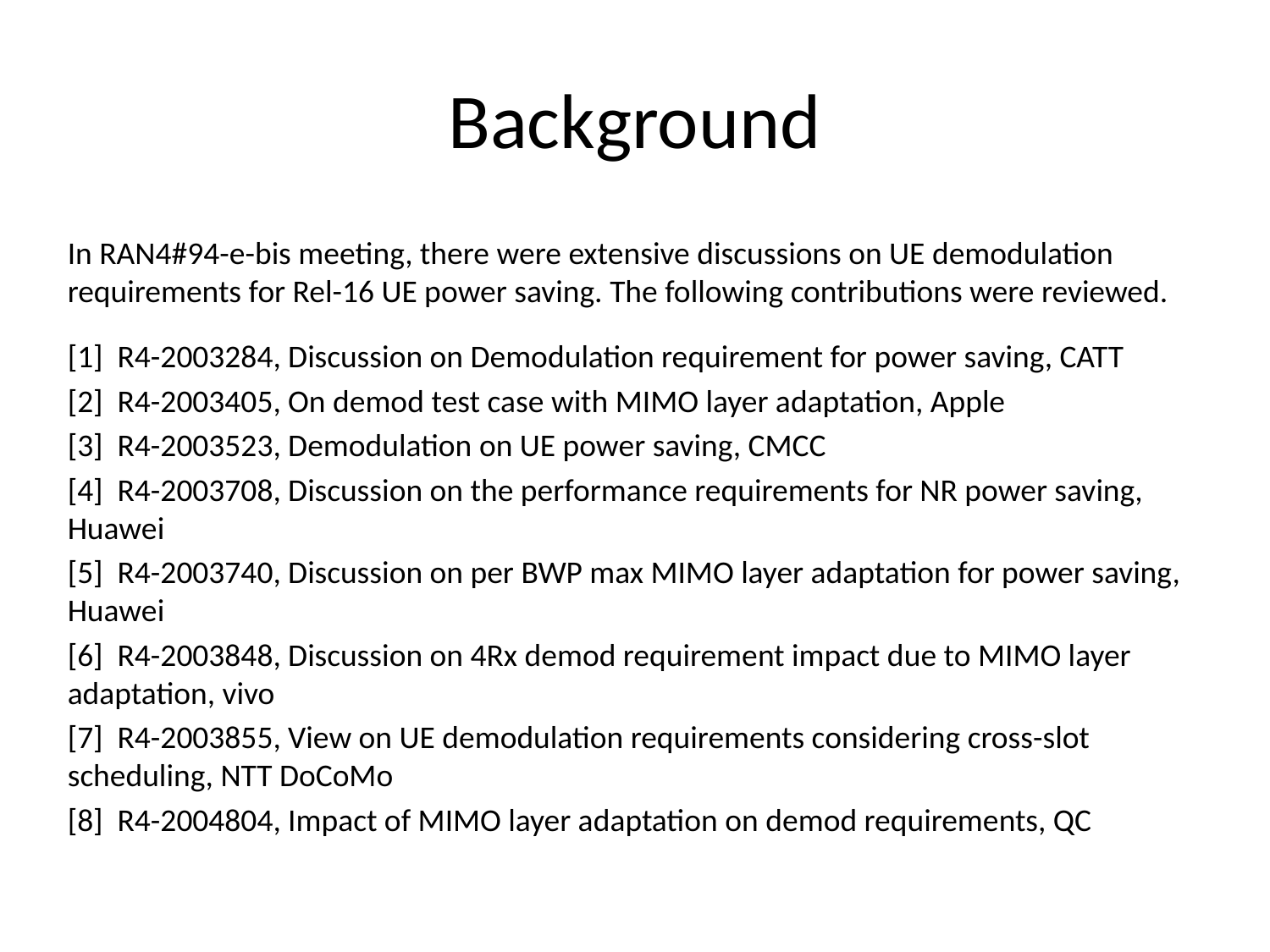

# Background

In RAN4#94-e-bis meeting, there were extensive discussions on UE demodulation requirements for Rel-16 UE power saving. The following contributions were reviewed.
[1]  R4-2003284, Discussion on Demodulation requirement for power saving, CATT
[2]  R4-2003405, On demod test case with MIMO layer adaptation, Apple
[3]  R4-2003523, Demodulation on UE power saving, CMCC
[4]  R4-2003708, Discussion on the performance requirements for NR power saving, Huawei
[5]  R4-2003740, Discussion on per BWP max MIMO layer adaptation for power saving, Huawei
[6]  R4-2003848, Discussion on 4Rx demod requirement impact due to MIMO layer adaptation, vivo
[7]  R4-2003855, View on UE demodulation requirements considering cross-slot scheduling, NTT DoCoMo
[8]  R4-2004804, Impact of MIMO layer adaptation on demod requirements, QC